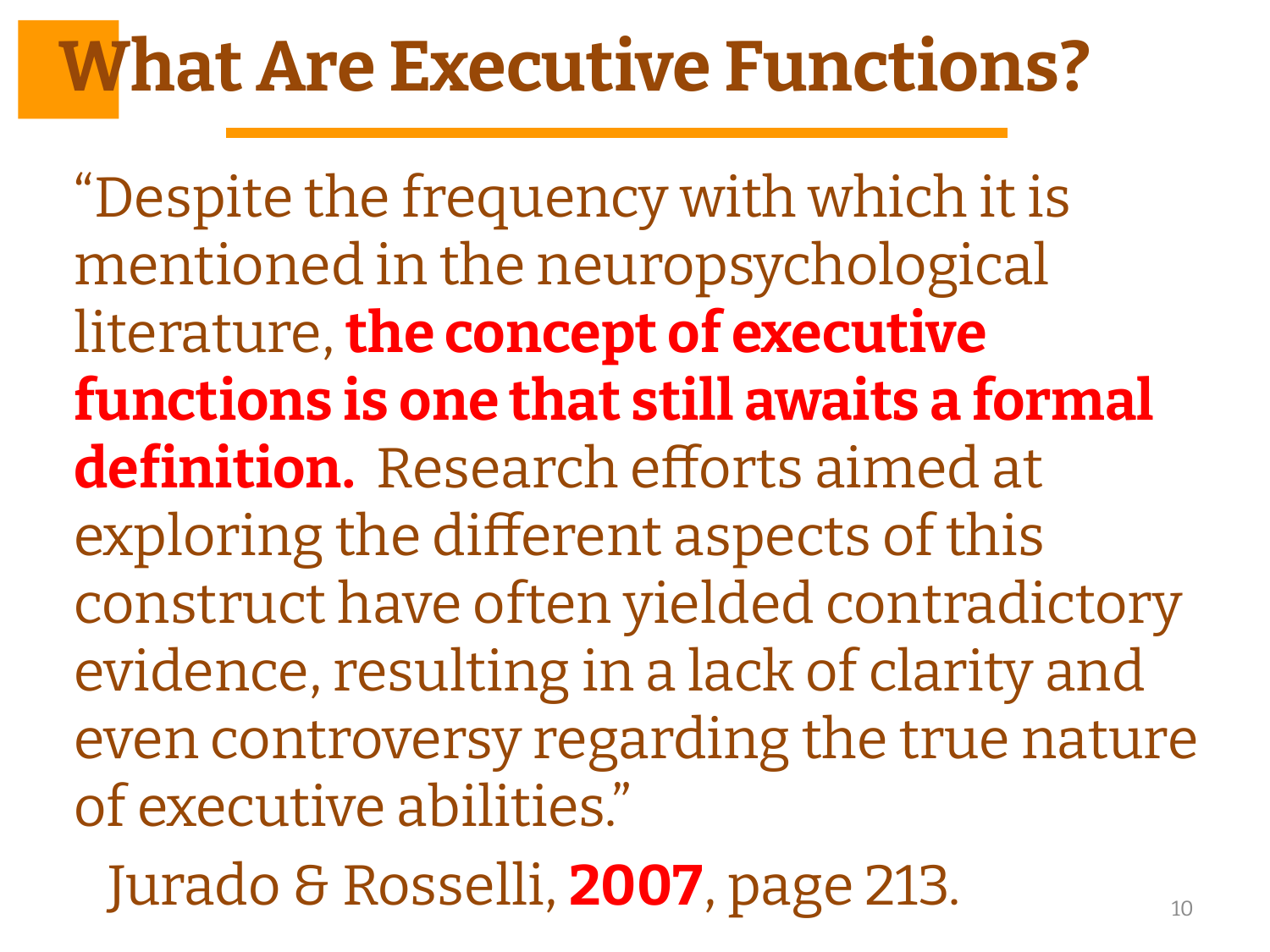

# What Are Executive Functions?

“Despite the frequency with which it is mentioned in the neuropsychological literature, the concept of executive functions is one that still awaits a formal definition.  Research efforts aimed at exploring the different aspects of this construct have often yielded contradictory evidence, resulting in a lack of clarity and even controversy regarding the true nature of executive abilities.”
   Jurado & Rosselli, 2007, page 213.

10